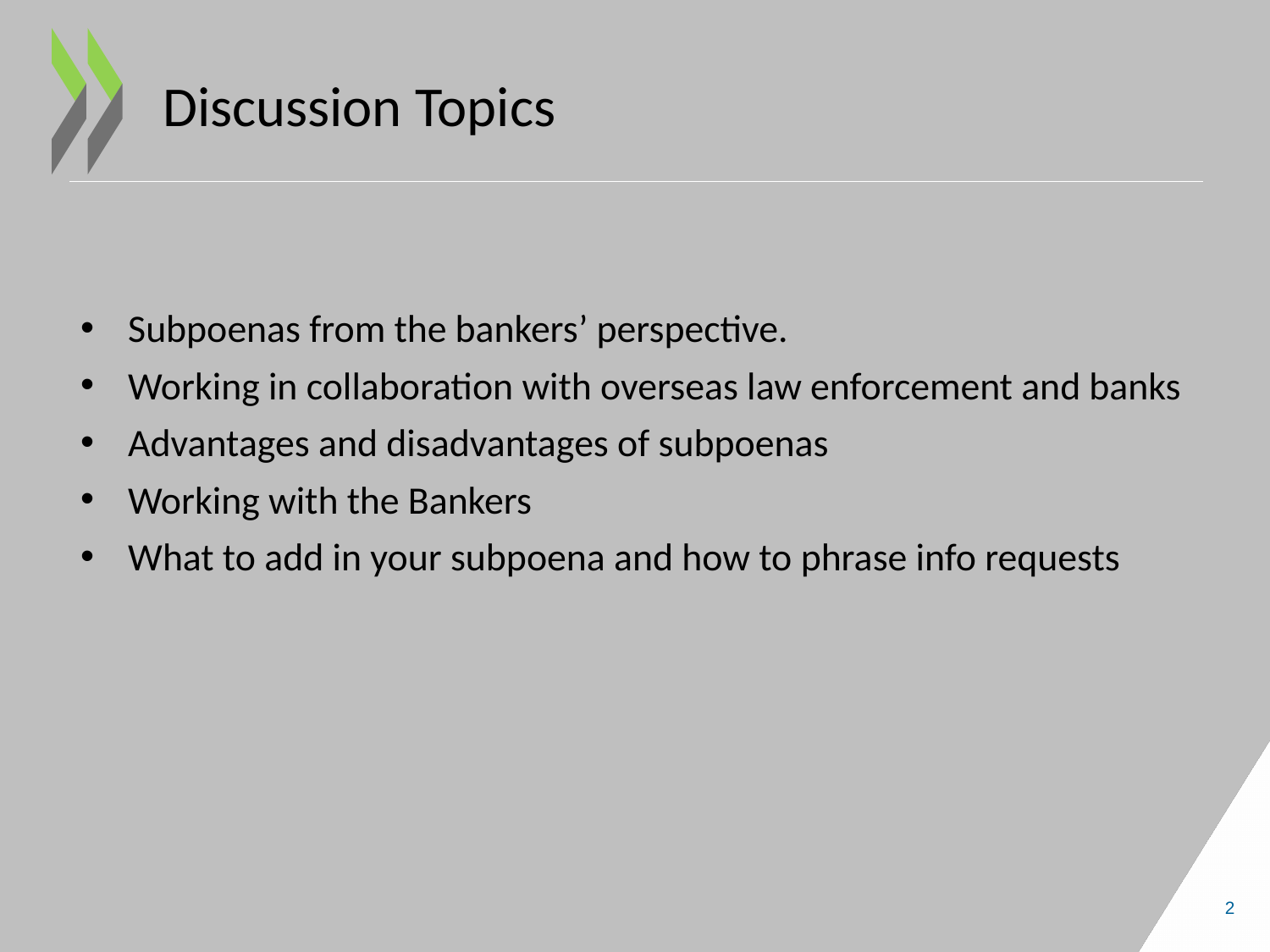

# Discussion Topics

Subpoenas from the bankers’ perspective.
Working in collaboration with overseas law enforcement and banks
Advantages and disadvantages of subpoenas
Working with the Bankers
What to add in your subpoena and how to phrase info requests

2